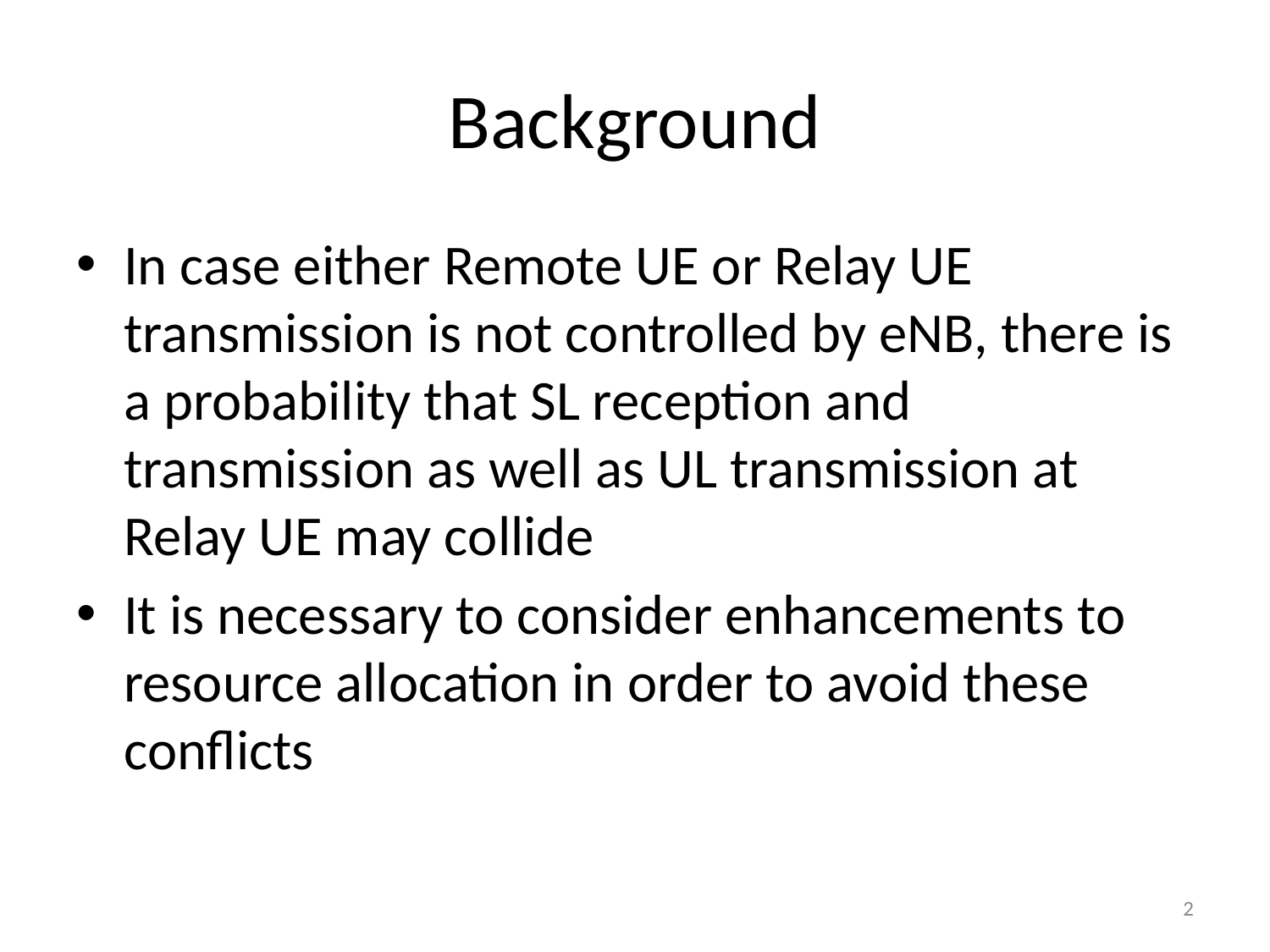

# Background
In case either Remote UE or Relay UE transmission is not controlled by eNB, there is a probability that SL reception and transmission as well as UL transmission at Relay UE may collide
It is necessary to consider enhancements to resource allocation in order to avoid these conflicts
2